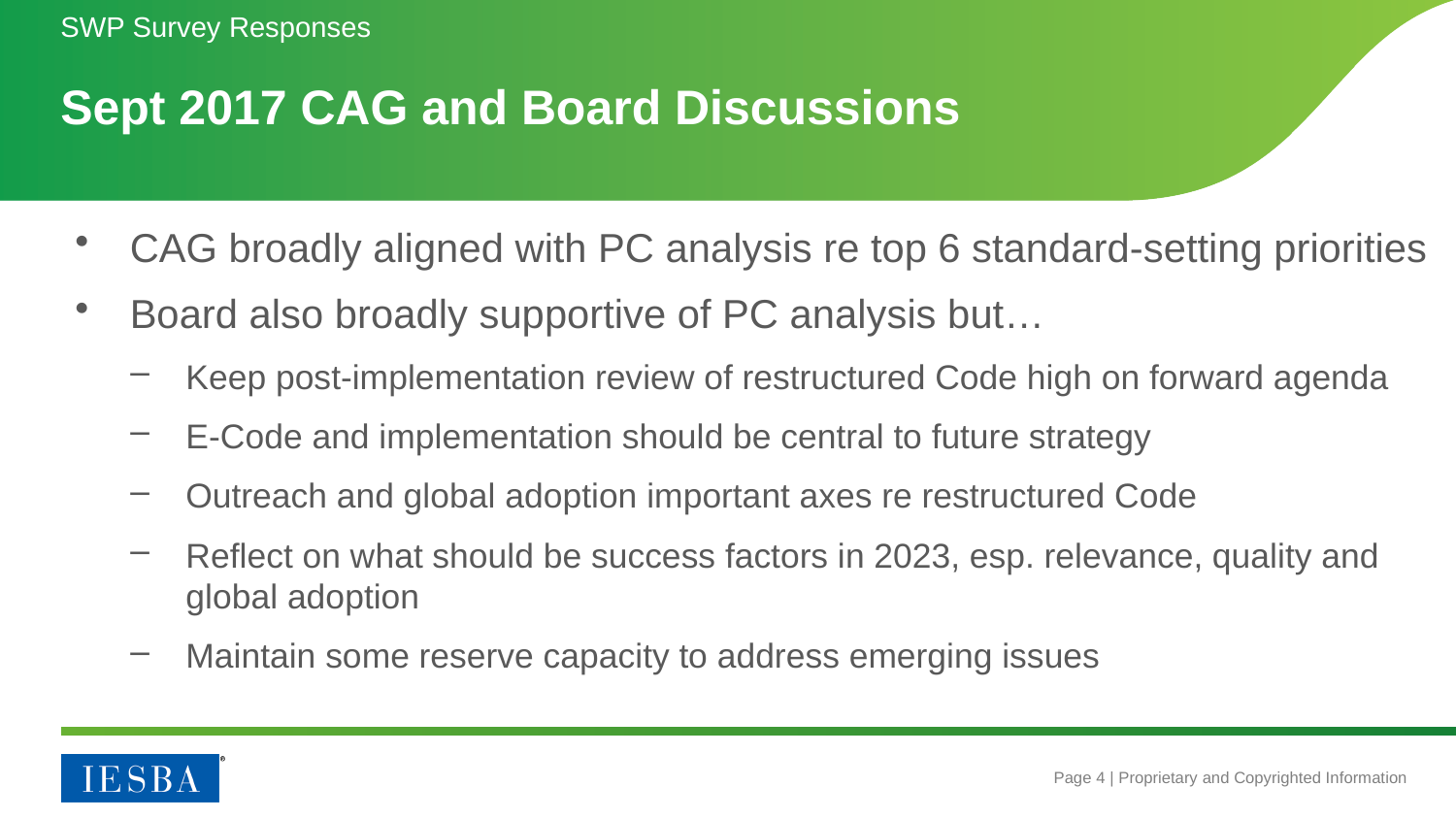

SWP Survey Responses
# Sept 2017 CAG and Board Discussions
CAG broadly aligned with PC analysis re top 6 standard-setting priorities
Board also broadly supportive of PC analysis but…
Keep post-implementation review of restructured Code high on forward agenda
E-Code and implementation should be central to future strategy
Outreach and global adoption important axes re restructured Code
Reflect on what should be success factors in 2023, esp. relevance, quality and global adoption
Maintain some reserve capacity to address emerging issues